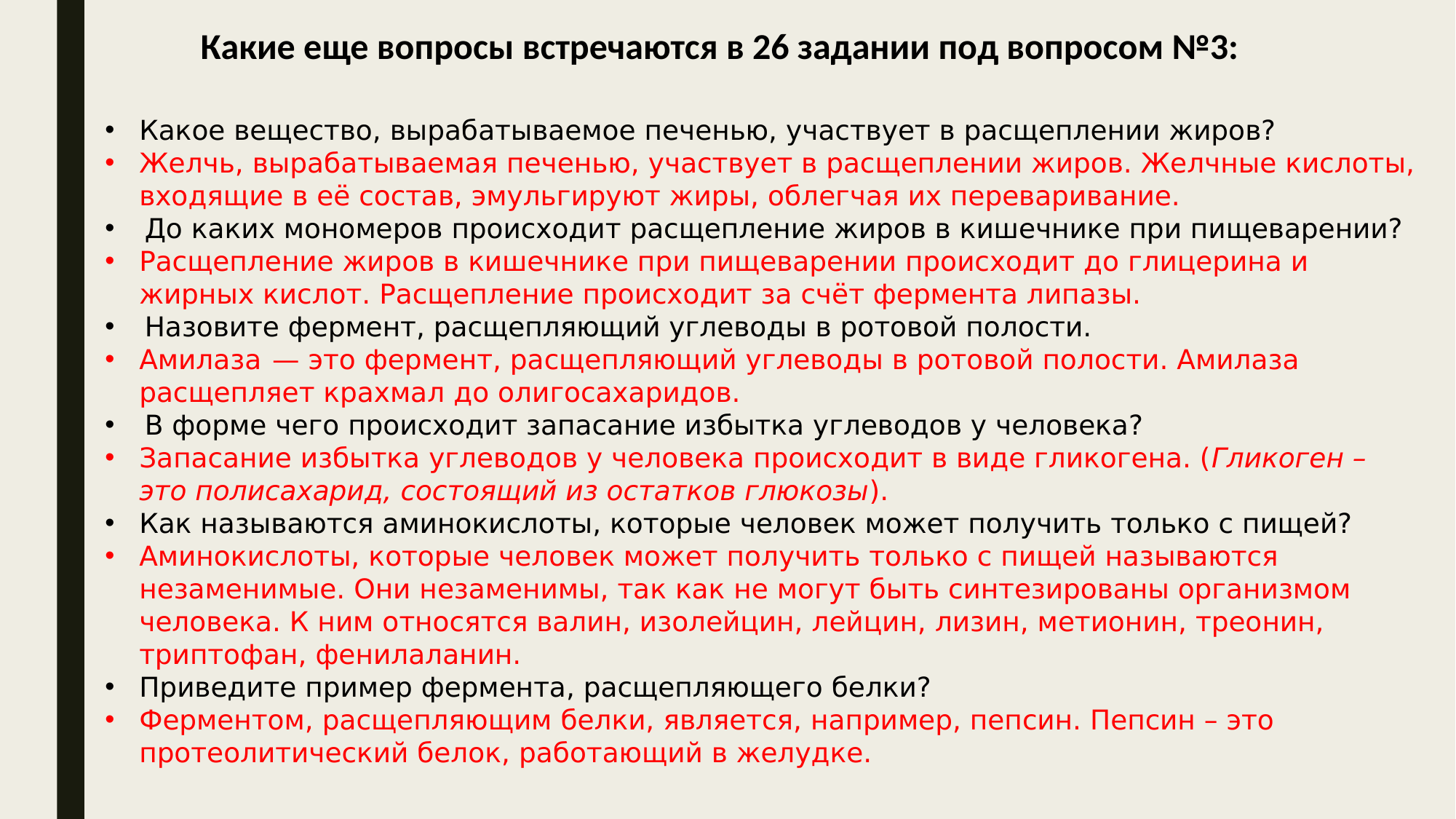

Какие еще вопросы встречаются в 26 задании под вопросом №3:
Какое вещество, вырабатываемое печенью, участвует в расщеплении жиров?
Желчь, вырабатываемая печенью, участвует в расщеплении жиров. Желчные кислоты, входящие в её состав, эмульгируют жиры, облегчая их переваривание.
 До каких мономеров происходит расщепление жиров в кишечнике при пищеварении?
Расщепление жиров в кишечнике при пищеварении происходит до глицерина и жирных кислот. Расщепление происходит за счёт фермента липазы.
 Назовите фермент, расщепляющий углеводы в ротовой полости.
Амилаза  — это фермент, расщепляющий углеводы в ротовой полости. Амилаза расщепляет крахмал до олигосахаридов.
 В форме чего происходит запасание избытка углеводов у человека?
Запасание избытка углеводов у человека происходит в виде гликогена. (Гликоген – это полисахарид, состоящий из остатков глюкозы).
Как называются аминокислоты, которые человек может получить только с пищей?
Аминокислоты, которые человек может получить только с пищей называются незаменимые. Они незаменимы, так как не могут быть синтезированы организмом человека. К ним относятся валин, изолейцин, лейцин, лизин, метионин, треонин, триптофан, фенилаланин.
Приведите пример фермента, расщепляющего белки?
Ферментом, расщепляющим белки, является, например, пепсин. Пепсин – это протеолитический белок, работающий в желудке.